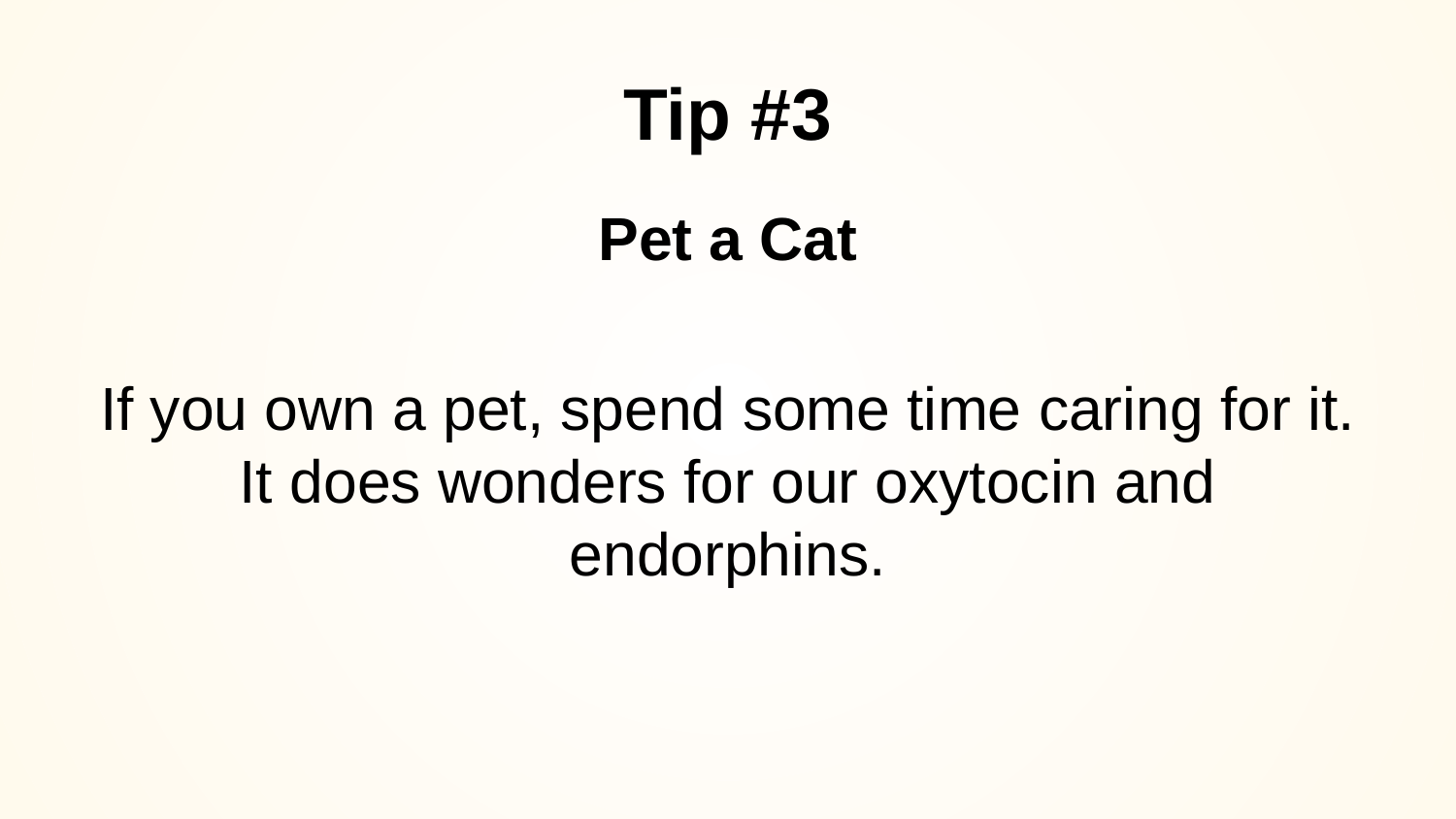

# Tip #3
Pet a Cat

If you own a pet, spend some time caring for it. It does wonders for our oxytocin and endorphins.